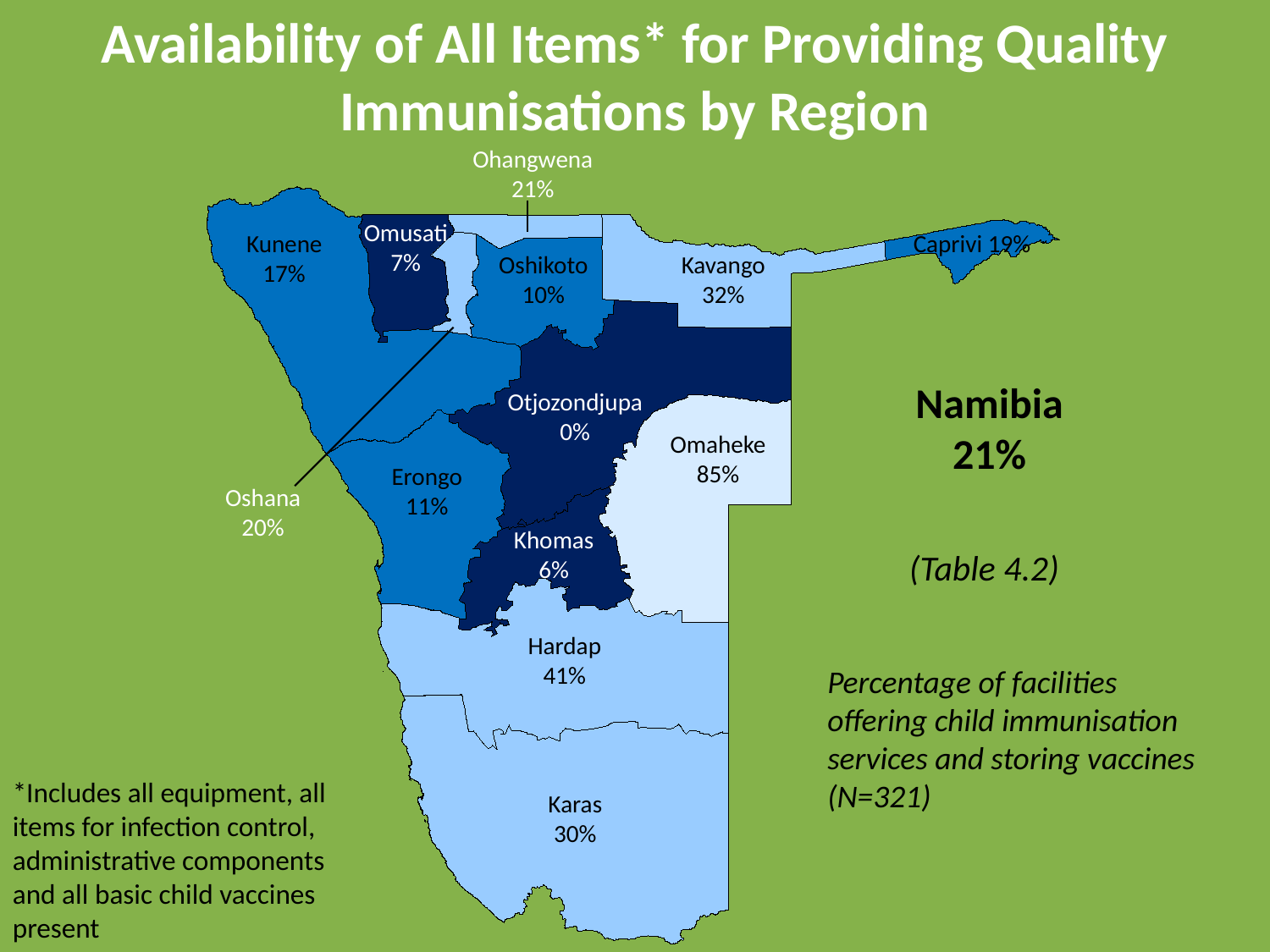

# Availability of All Items* for Providing Quality Immunisations by Region
Ohangwena
21%
Omusati
7%
Kunene 17%
Caprivi 19%
Oshikoto
10%
Kavango
32%
Namibia
21%
Otjozondjupa
0%
Omaheke
85%
Erongo
11%
Oshana20%
Khomas
6%
(Table 4.2)
Hardap
41%
Percentage of facilities offering child immunisation services and storing vaccines (N=321)
*Includes all equipment, all items for infection control, administrative components and all basic child vaccines present
Karas
30%